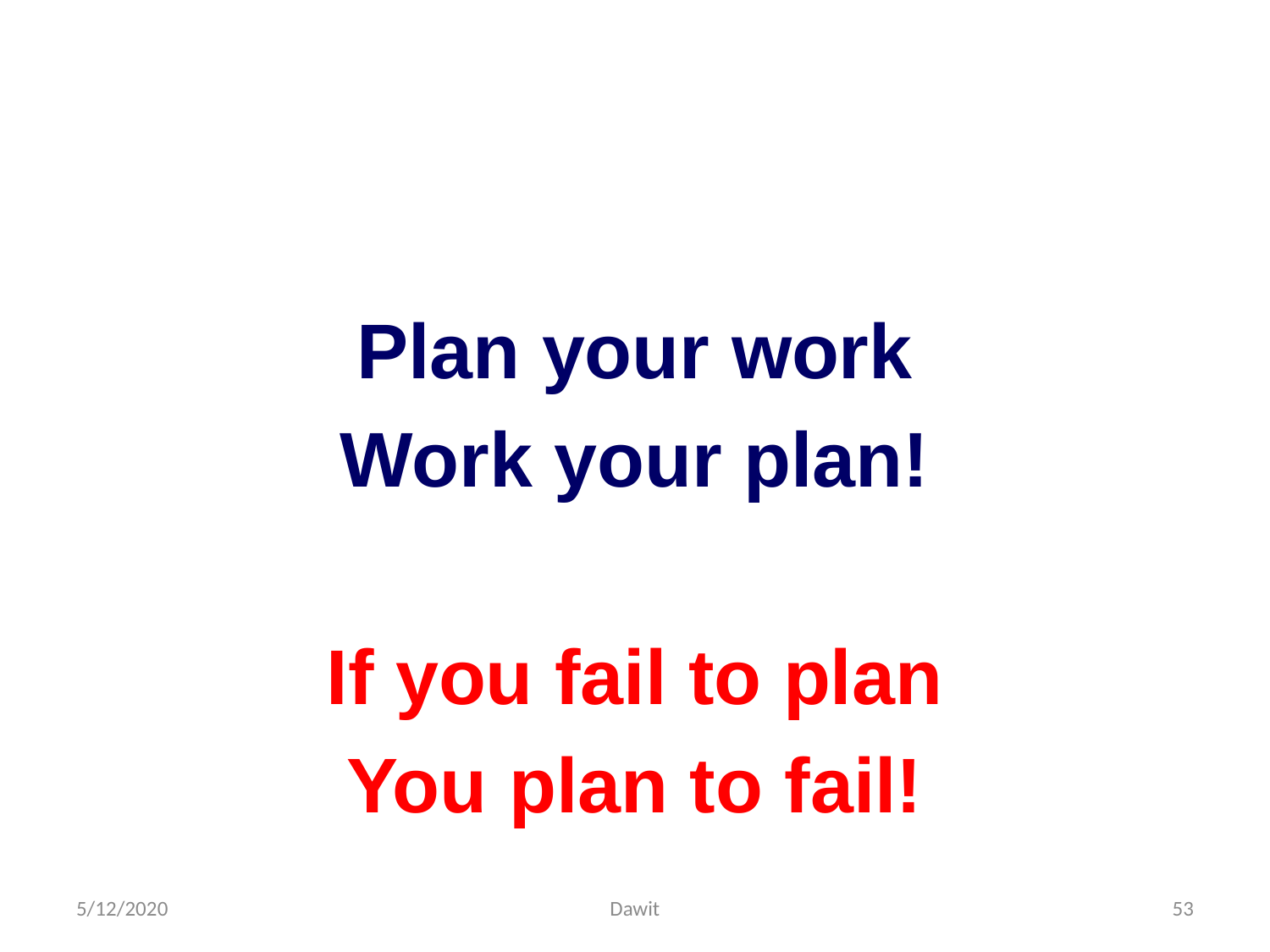

Plan your work
Work your plan!

If you fail to plan
You plan to fail!

5/12/2020
Dawit
53